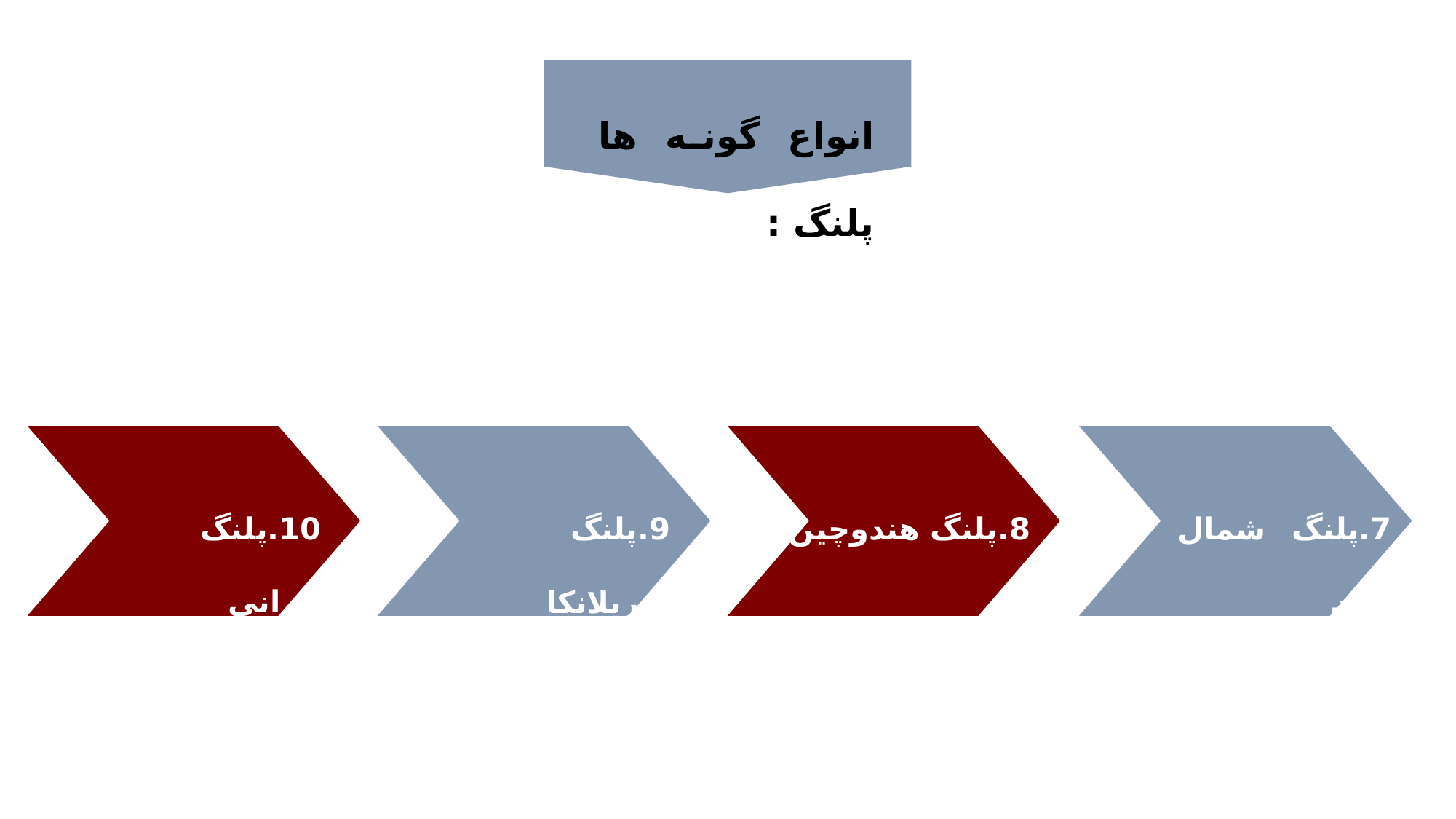

انواع گونه ها پلنگ :

10.پلنگ ایرانی
8.پلنگ هندوچین
7.پلنگ شمال چین
9.پلنگ سریلانکا